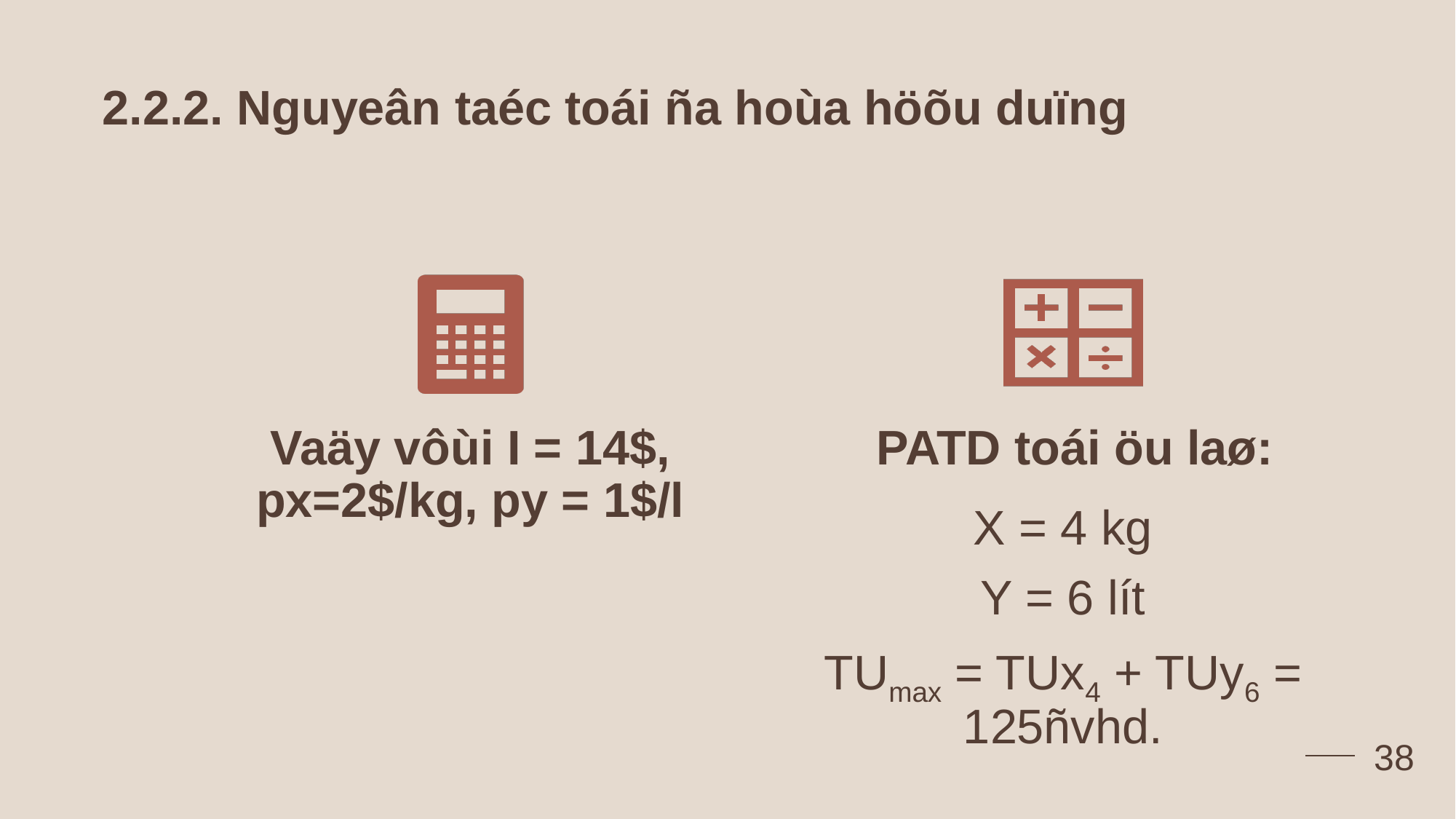

2.2.2. Nguyeân taéc toái ña hoùa höõu duïng
Vaäy vôùi I = 14$, px=2$/kg, py = 1$/l
PATD toái öu laø:
X = 4 kg
Y = 6 lít
TUmax = TUx4 + TUy6 = 125ñvhd.
38